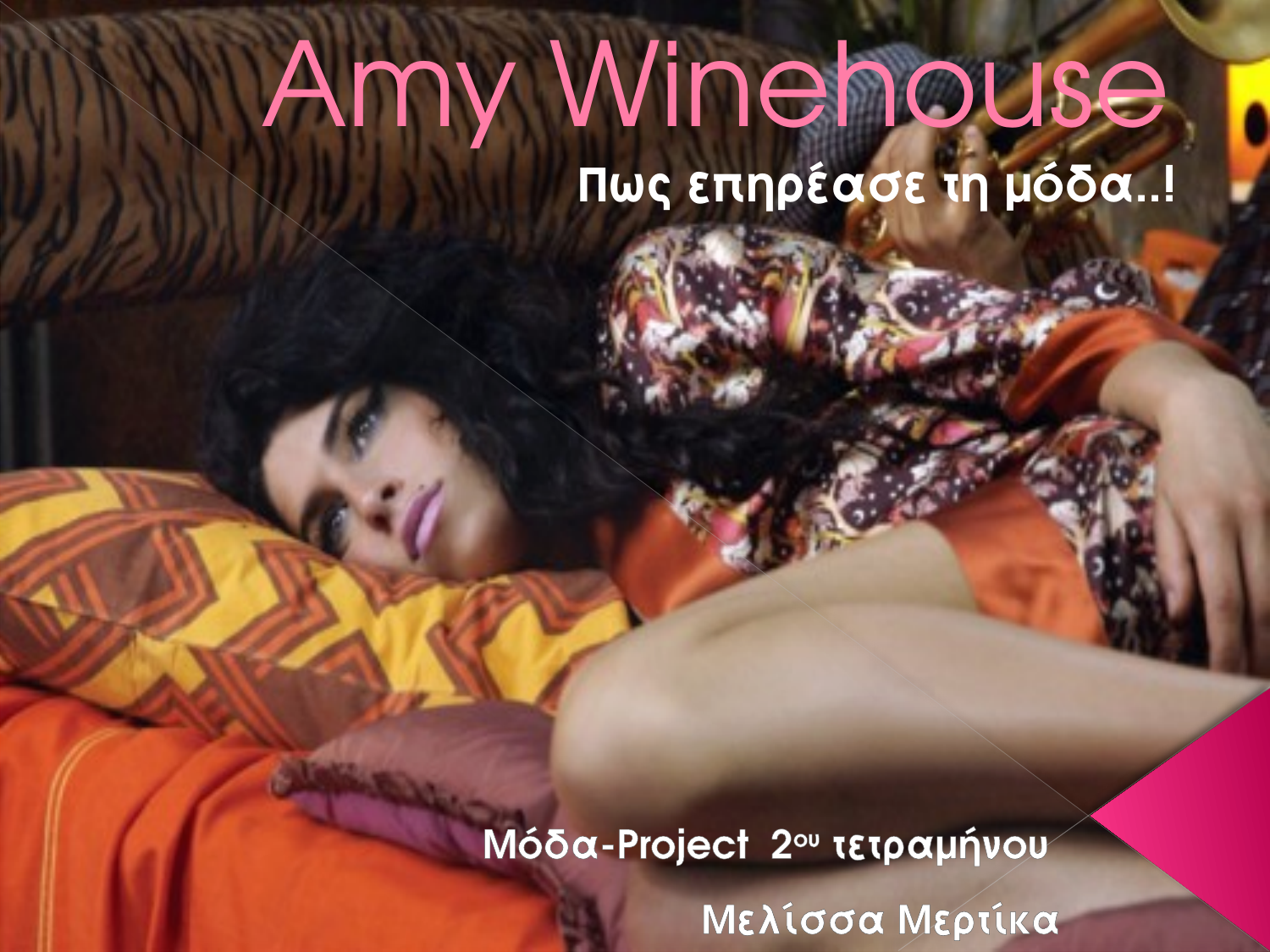

# Amy Winehouse
Πως επηρέασε τη μόδα..!

   Μόδα-Project  2ου τετραμήνου
              Μελίσσα Μερτίκα